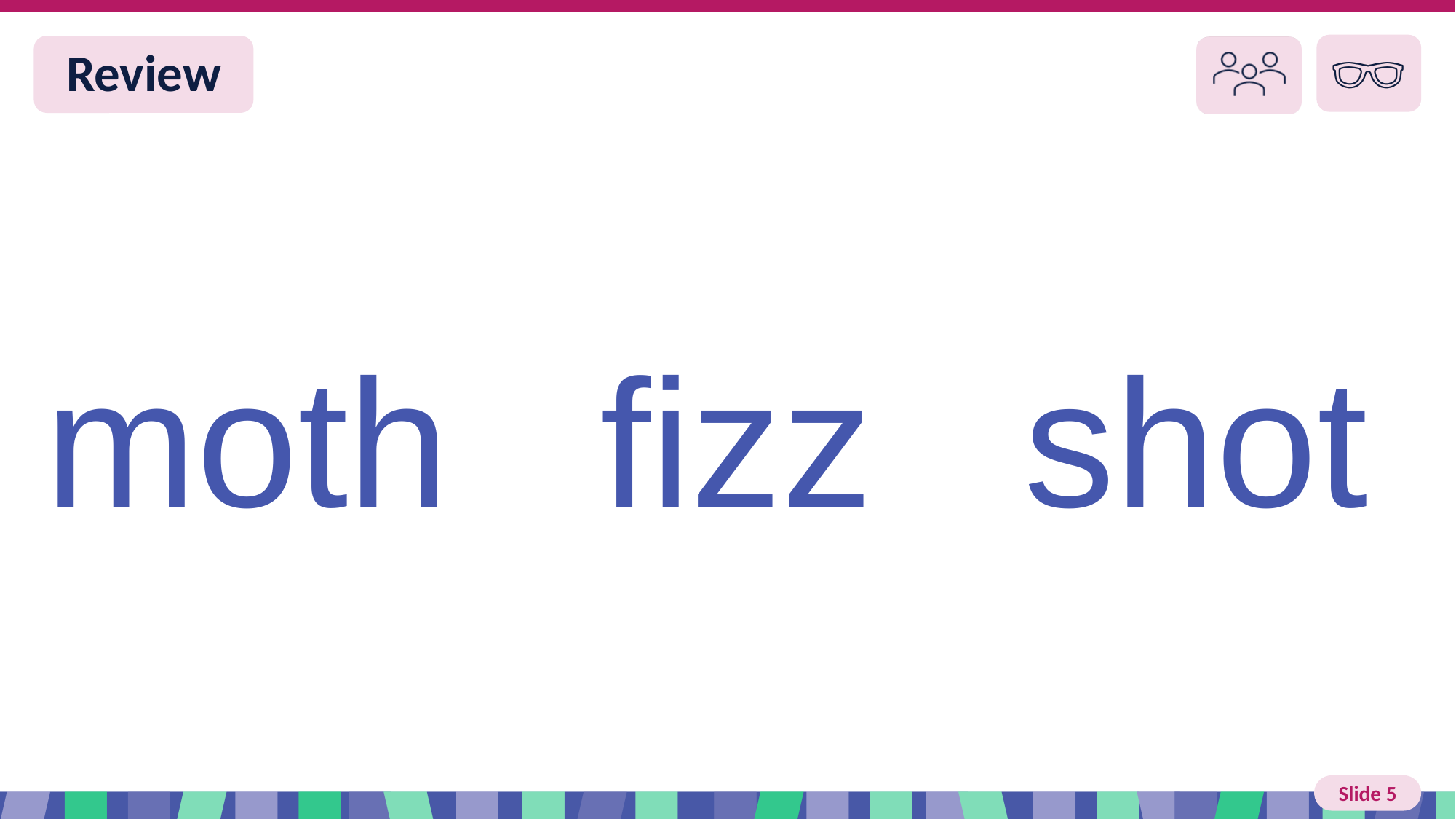

# Slide 5 Review
moth   fizz   shot